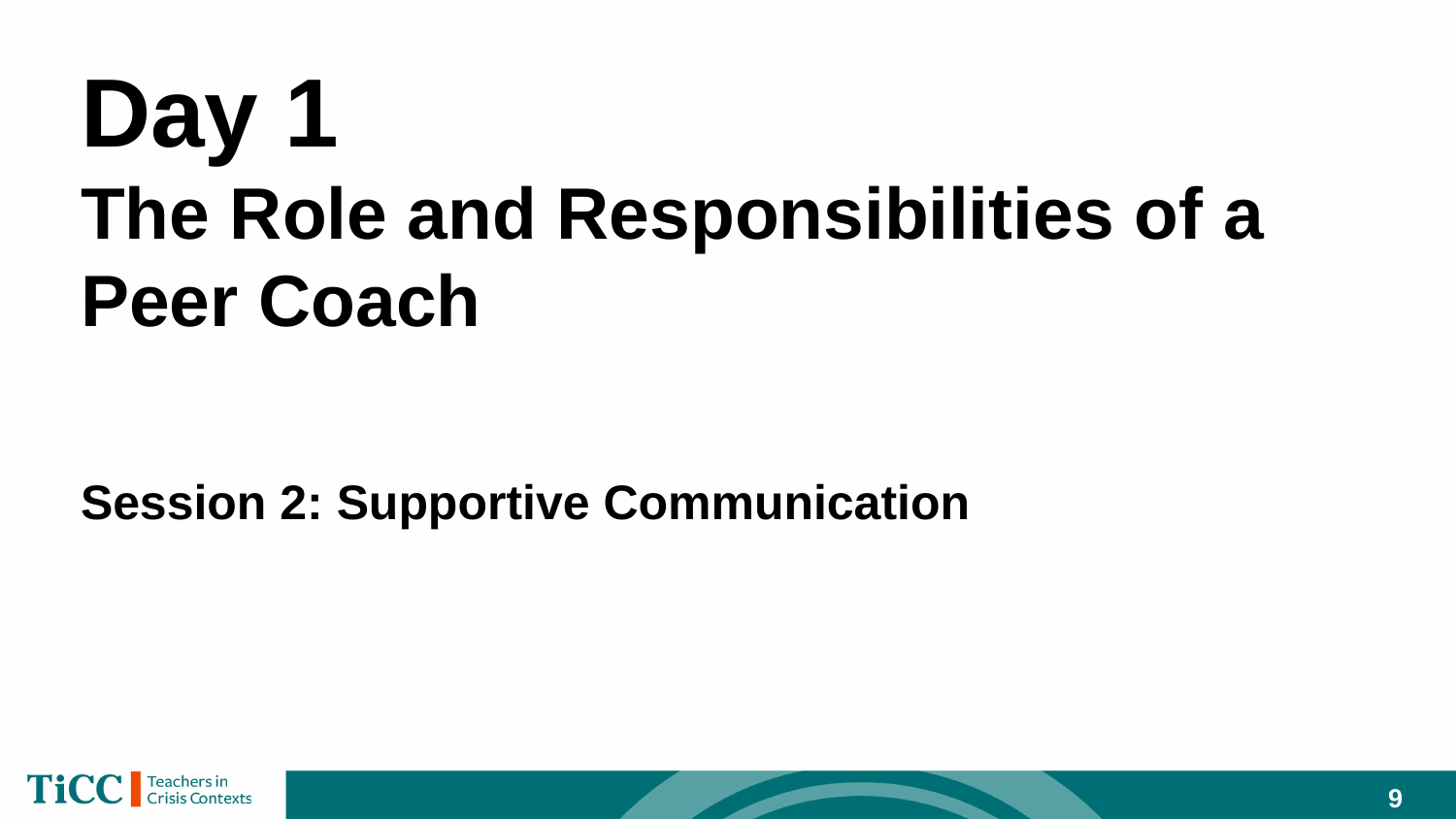

# Day 1
The Role and Responsibilities of a
Peer Coach
Session 2: Supportive Communication
9